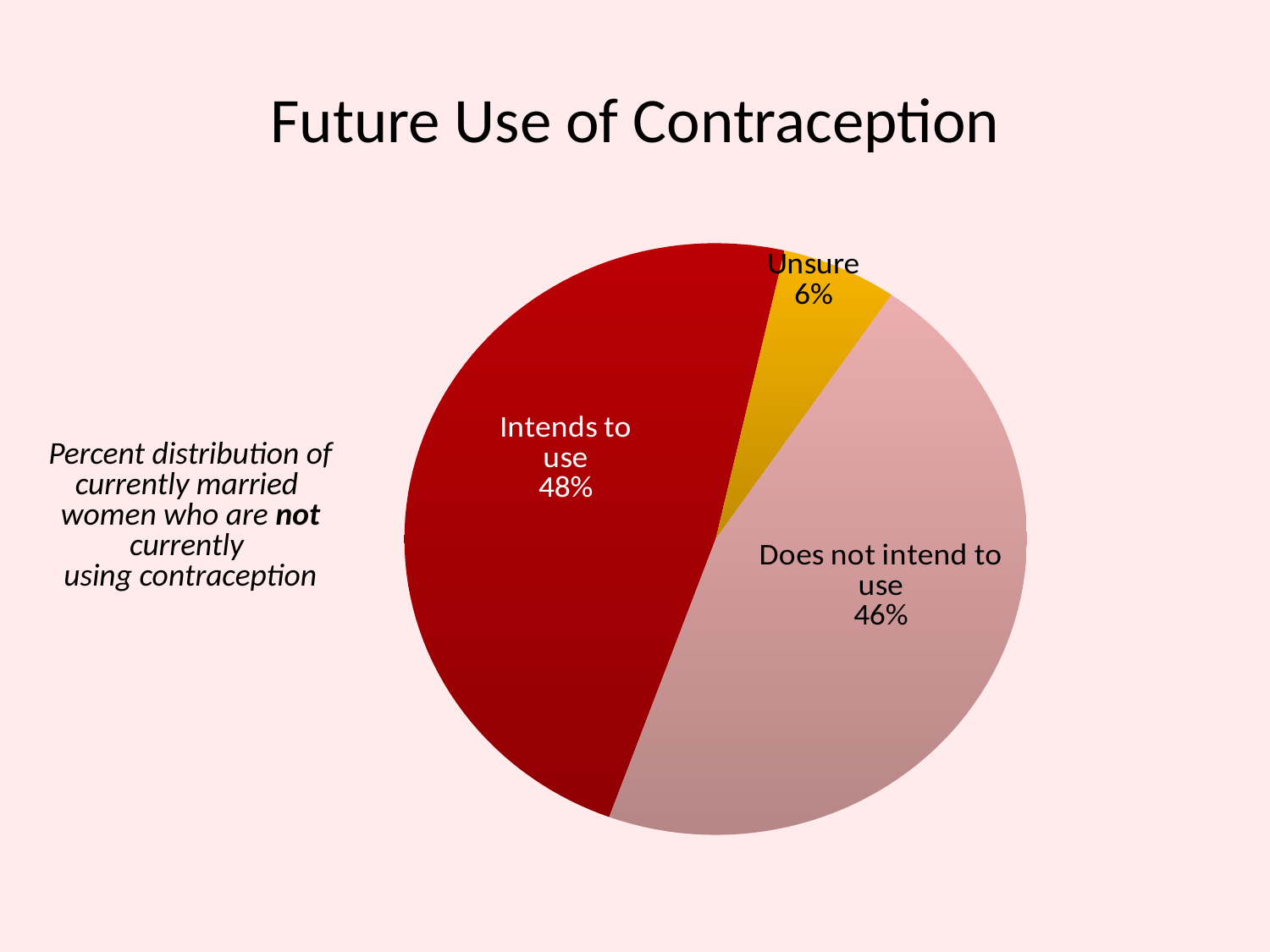

# Future Use of Contraception

### Chart

| Category |  |
|---|---|
| Intends to use | 48.0 |
| Unsure | 6.0 |
| Does not intend to use | 46.0 |
Percent distribution of currently married
women who are not currently
using contraception